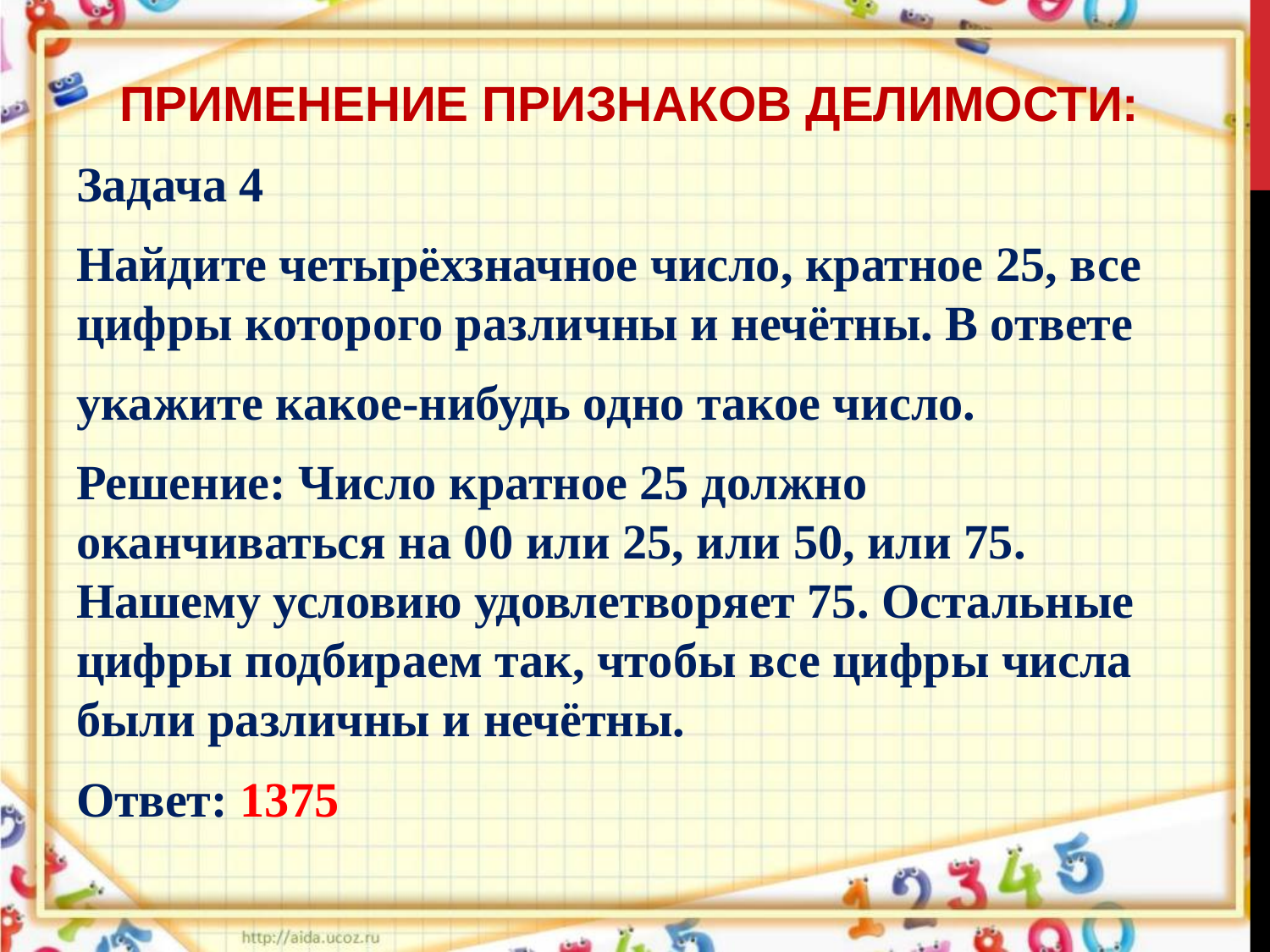

ПРИМЕНЕНИЕ ПРИЗНАКОВ ДЕЛИМОСТИ:
Задача 4
Найдите четырёхзначное число, кратное 25, все цифры которого различны и нечётны. В ответе
укажите какое­-нибудь одно такое число.
Решение: Число кратное 25 должно оканчиваться на 00 или 25, или 50, или 75. Нашему условию удовлетворяет 75. Остальные цифры подбираем так, чтобы все цифры числа были различны и нечётны.
Ответ: 1375